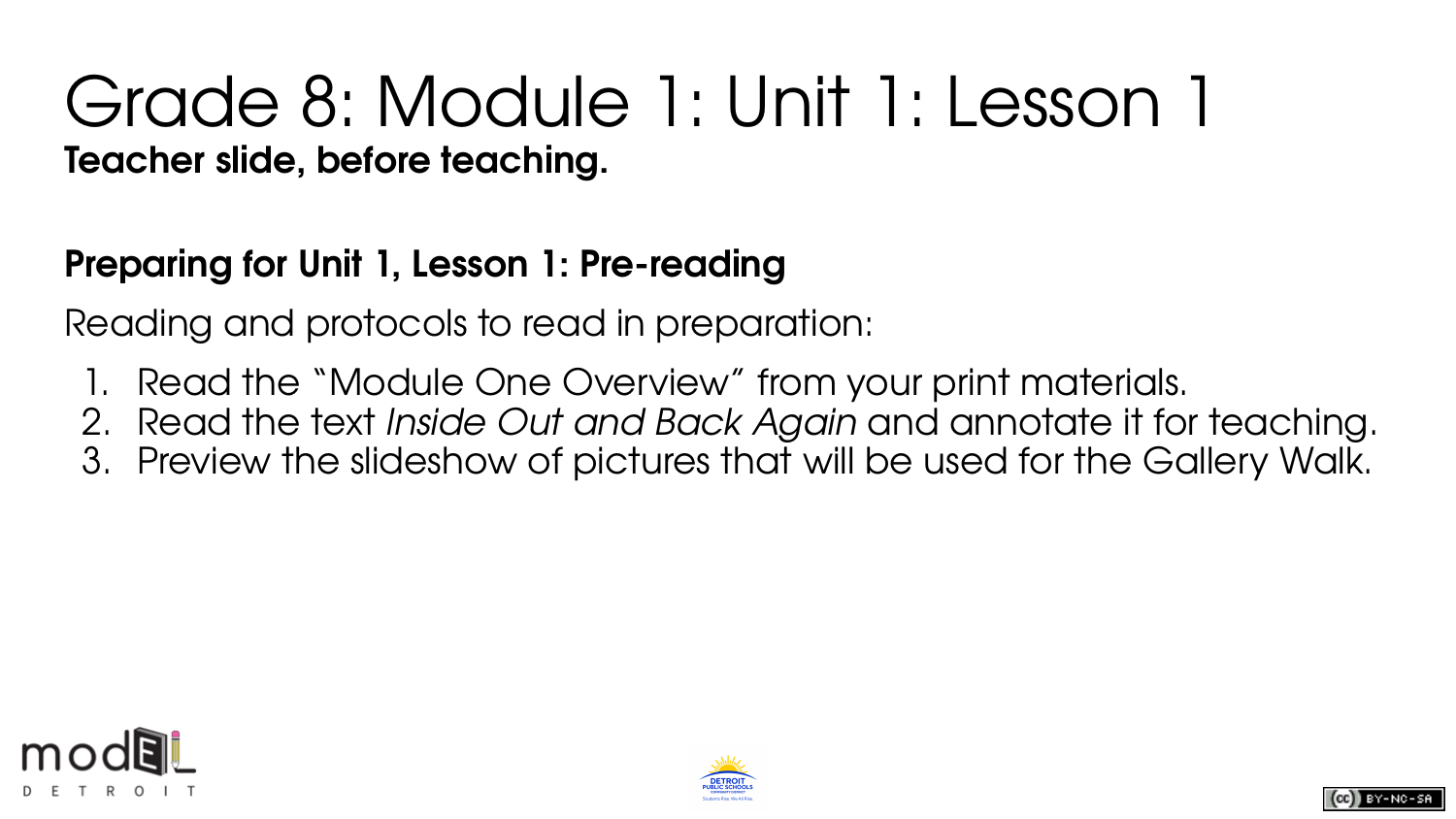

# Grade 8: Module 1: Unit 1: Lesson 1
Teacher slide, before teaching.
Preparing for Unit 1, Lesson 1: Pre-reading
Reading and protocols to read in preparation:
Read the “Module One Overview” from your print materials.
Read the text Inside Out and Back Again and annotate it for teaching.
Preview the slideshow of pictures that will be used for the Gallery Walk.